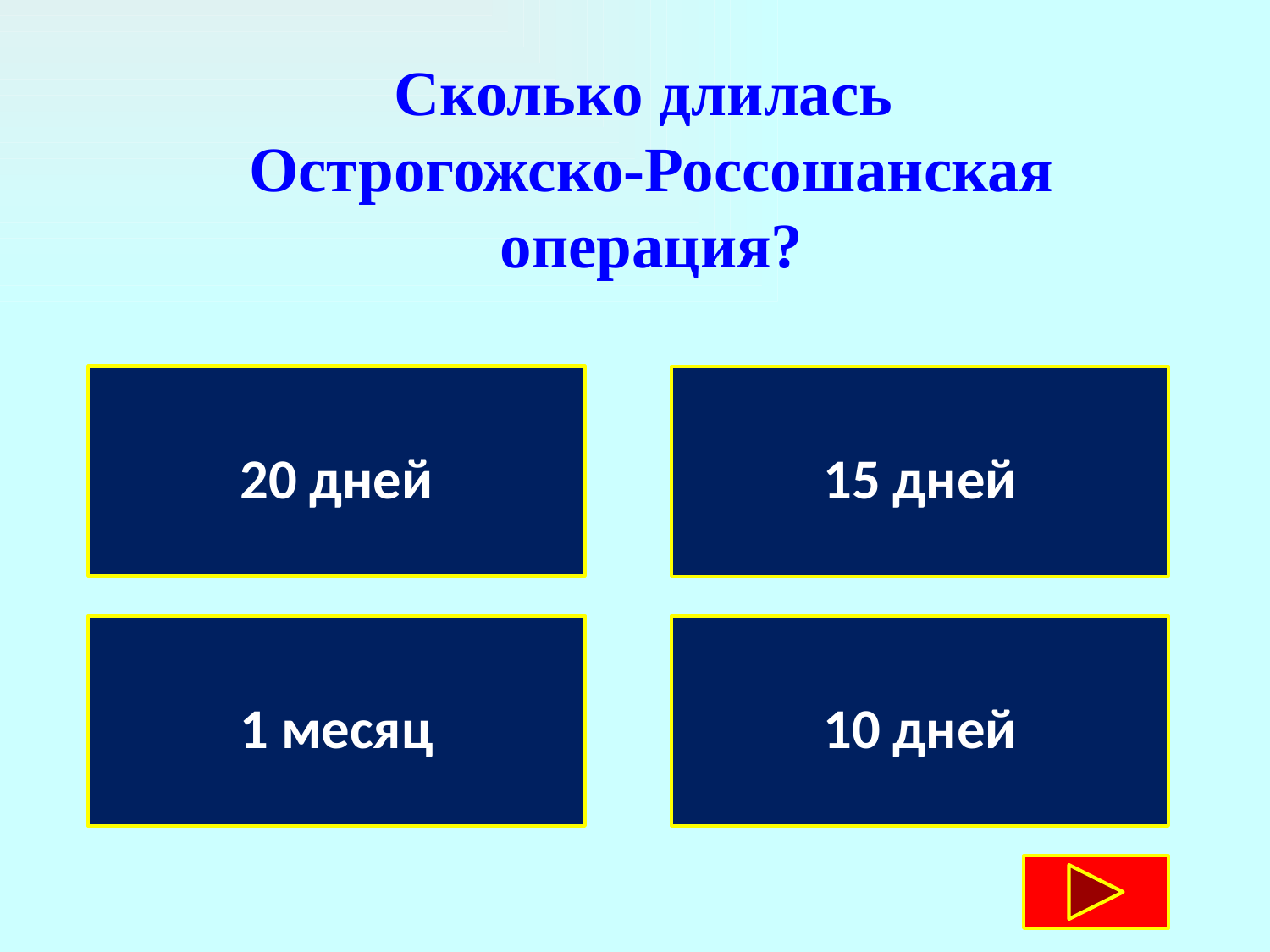

Сколько длилась
Острогожско-Россошанская операция?
20 дней
15 дней
1 месяц
10 дней